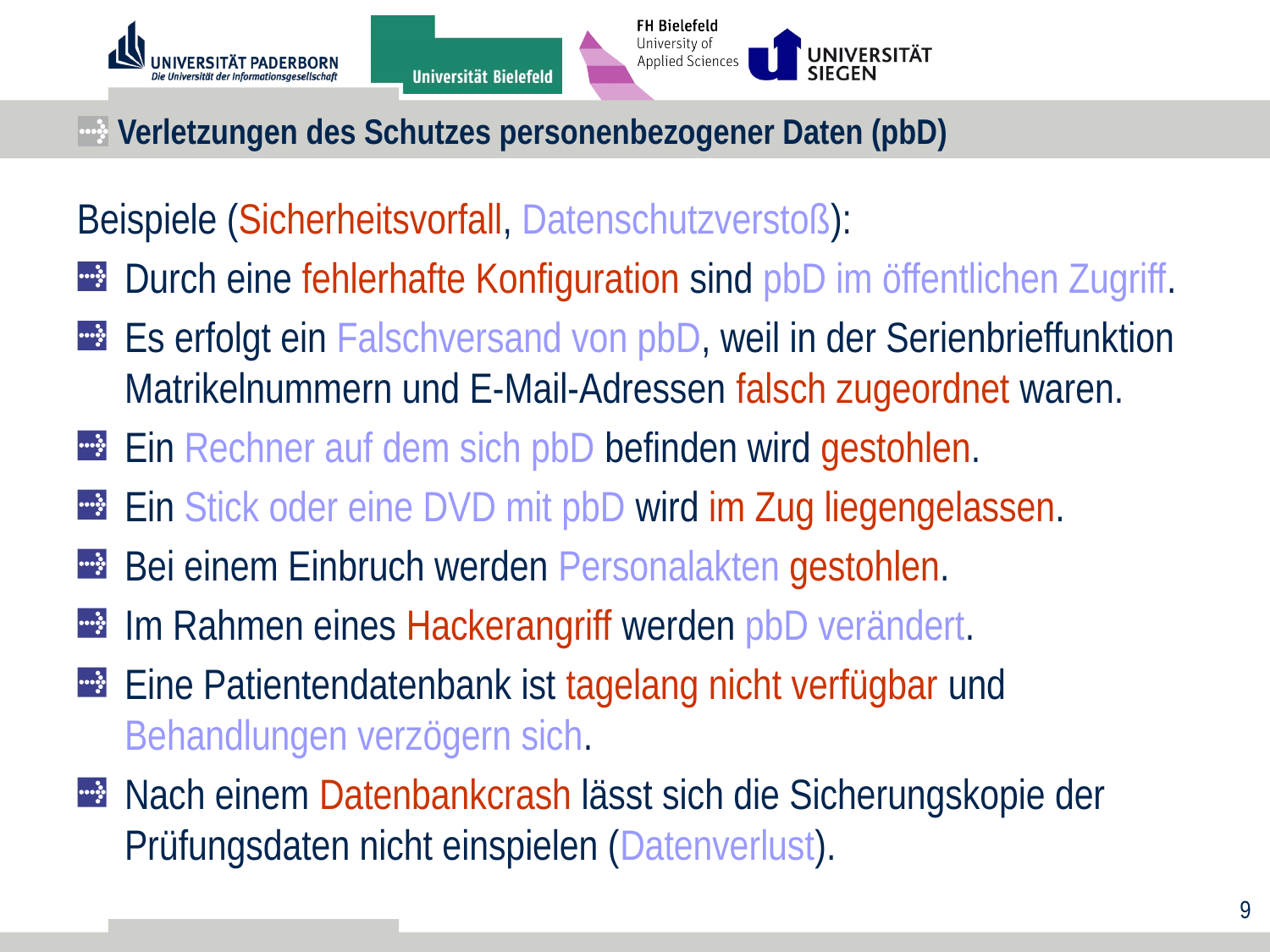

# Verletzungen des Schutzes personenbezogener Daten (pbD)
Beispiele (Sicherheitsvorfall, Datenschutzverstoß):
Durch eine fehlerhafte Konfiguration sind pbD im öffentlichen Zugriff.
Es erfolgt ein Falschversand von pbD, weil in der Serienbrieffunktion Matrikelnummern und E-Mail-Adressen falsch zugeordnet waren.
Ein Rechner auf dem sich pbD befinden wird gestohlen.
Ein Stick oder eine DVD mit pbD wird im Zug liegengelassen.
Bei einem Einbruch werden Personalakten gestohlen.
Im Rahmen eines Hackerangriff werden pbD verändert.
Eine Patientendatenbank ist tagelang nicht verfügbar und Behandlungen verzögern sich.
Nach einem Datenbankcrash lässt sich die Sicherungskopie der Prüfungsdaten nicht einspielen (Datenverlust).
9